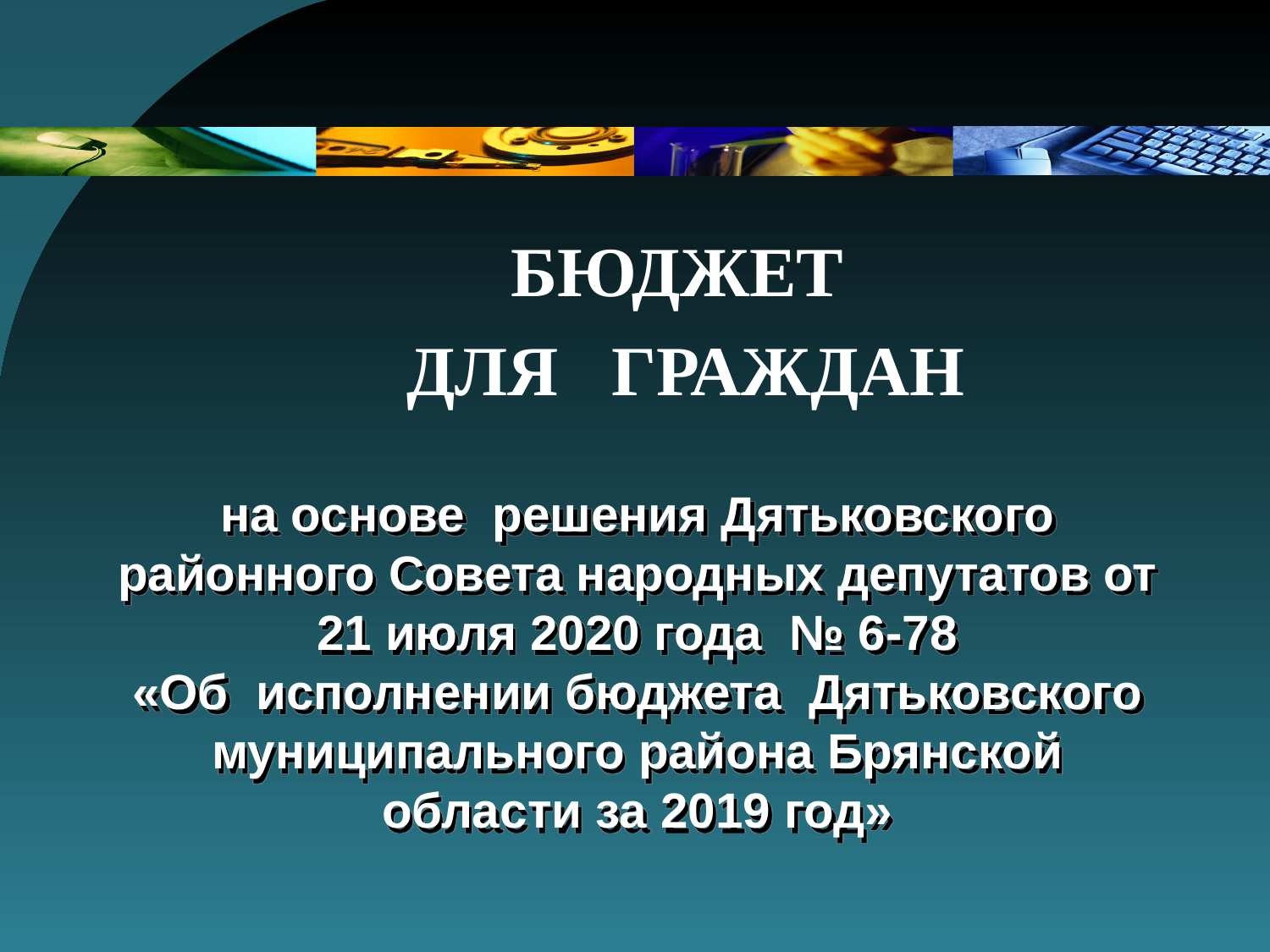

БЮДЖЕТ
 ДЛЯ   ГРАЖДАН
# на основе  решения Дятьковского районного Совета народных депутатов от 21 июля 2020 года  № 6-78 «Об  исполнении бюджета  Дятьковского муниципального района Брянской области за 2019 год»